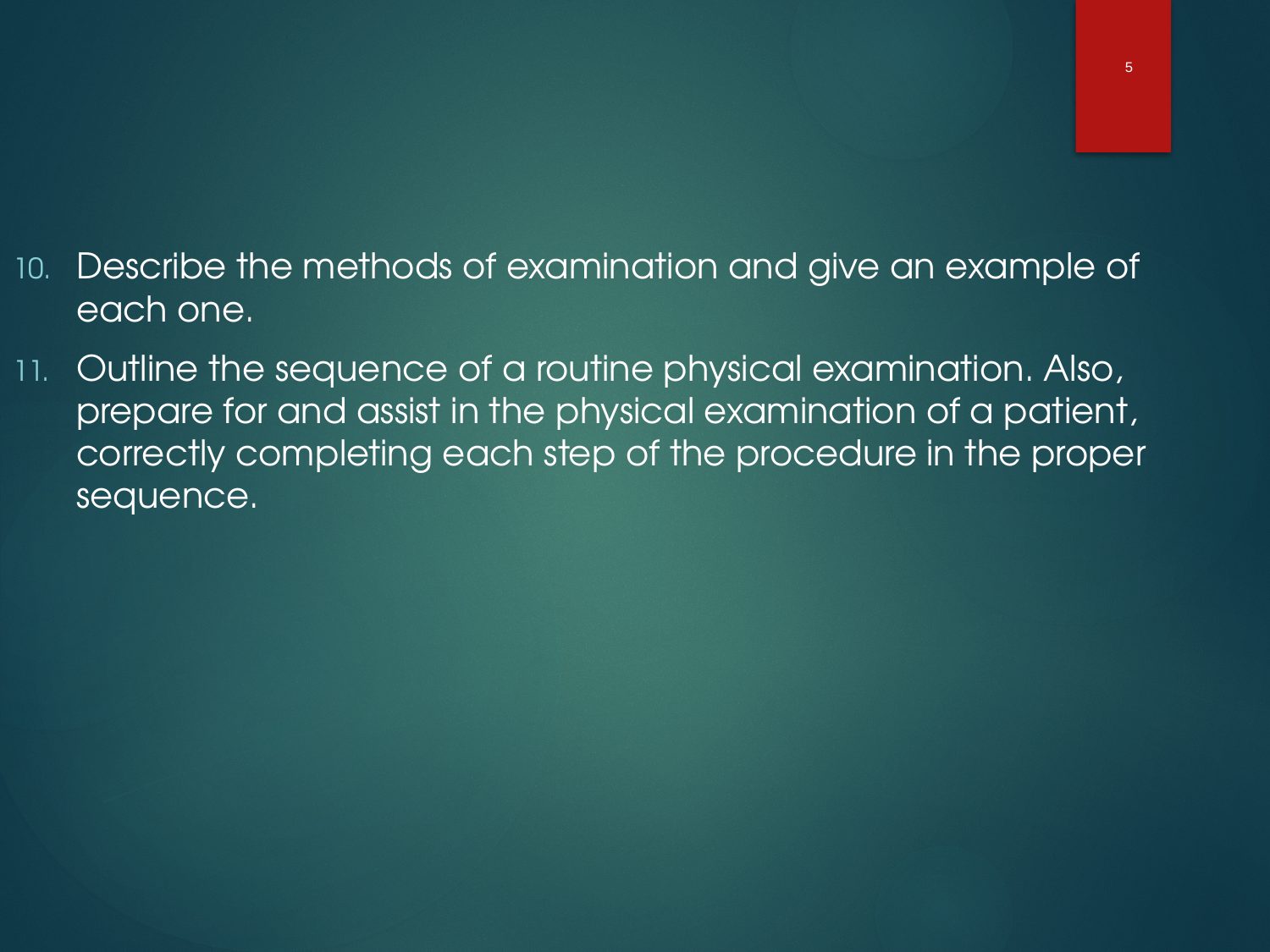

5

Describe the methods of examination and give an example of each one.
Outline the sequence of a routine physical examination. Also, prepare for and assist in the physical examination of a patient, correctly completing each step of the procedure in the proper sequence.